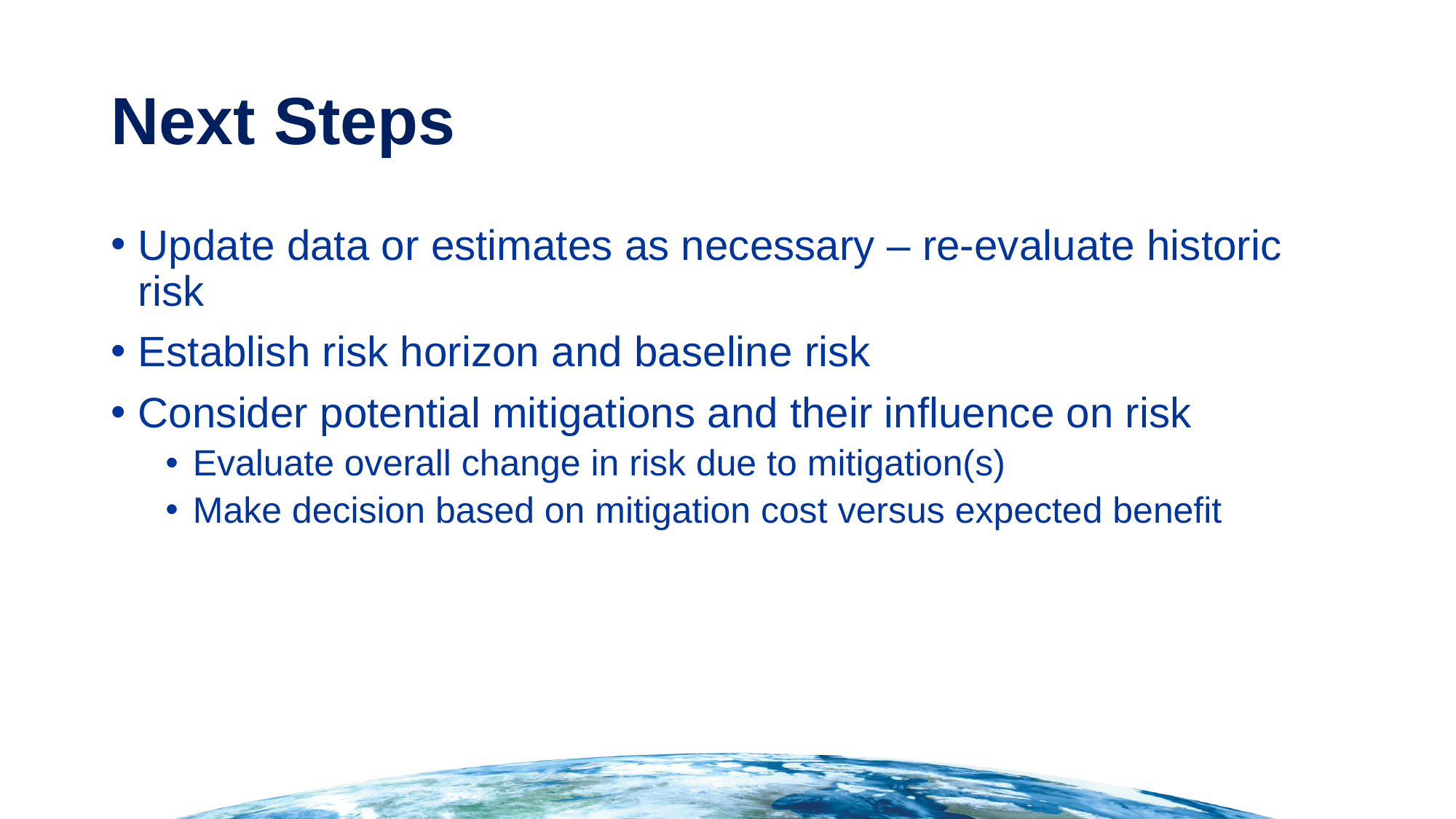

# Next Steps
Update data or estimates as necessary – re-evaluate historic risk
Establish risk horizon and baseline risk
Consider potential mitigations and their influence on risk
Evaluate overall change in risk due to mitigation(s)
Make decision based on mitigation cost versus expected benefit